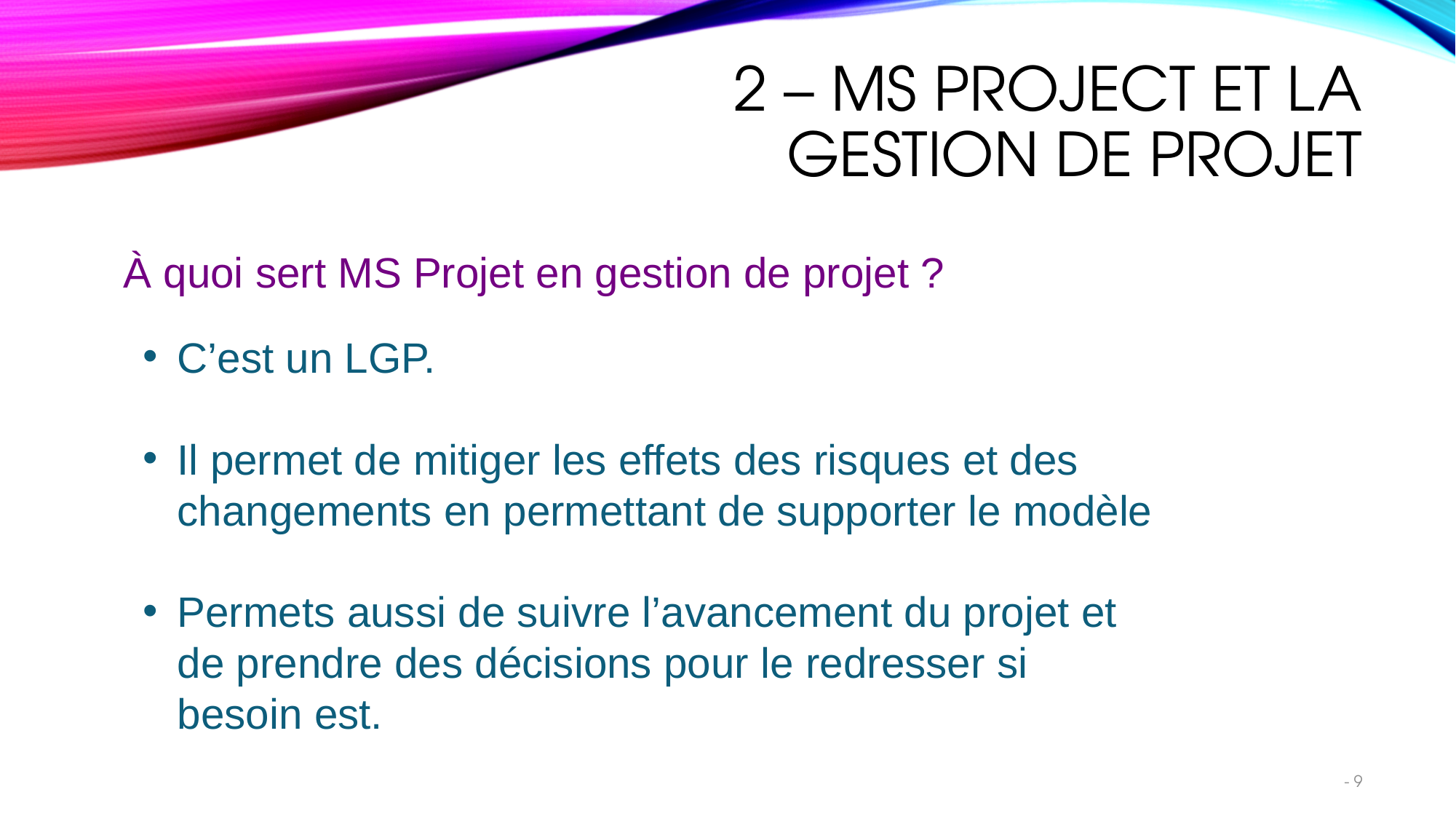

# 2 – MS Project et la gestion de projet
À quoi sert MS Projet en gestion de projet ?
C’est un LGP.

Il permet de mitiger les effets des risques et des changements en permettant de supporter le modèle

Permets aussi de suivre l’avancement du projet et de prendre des décisions pour le redresser si besoin est.
9